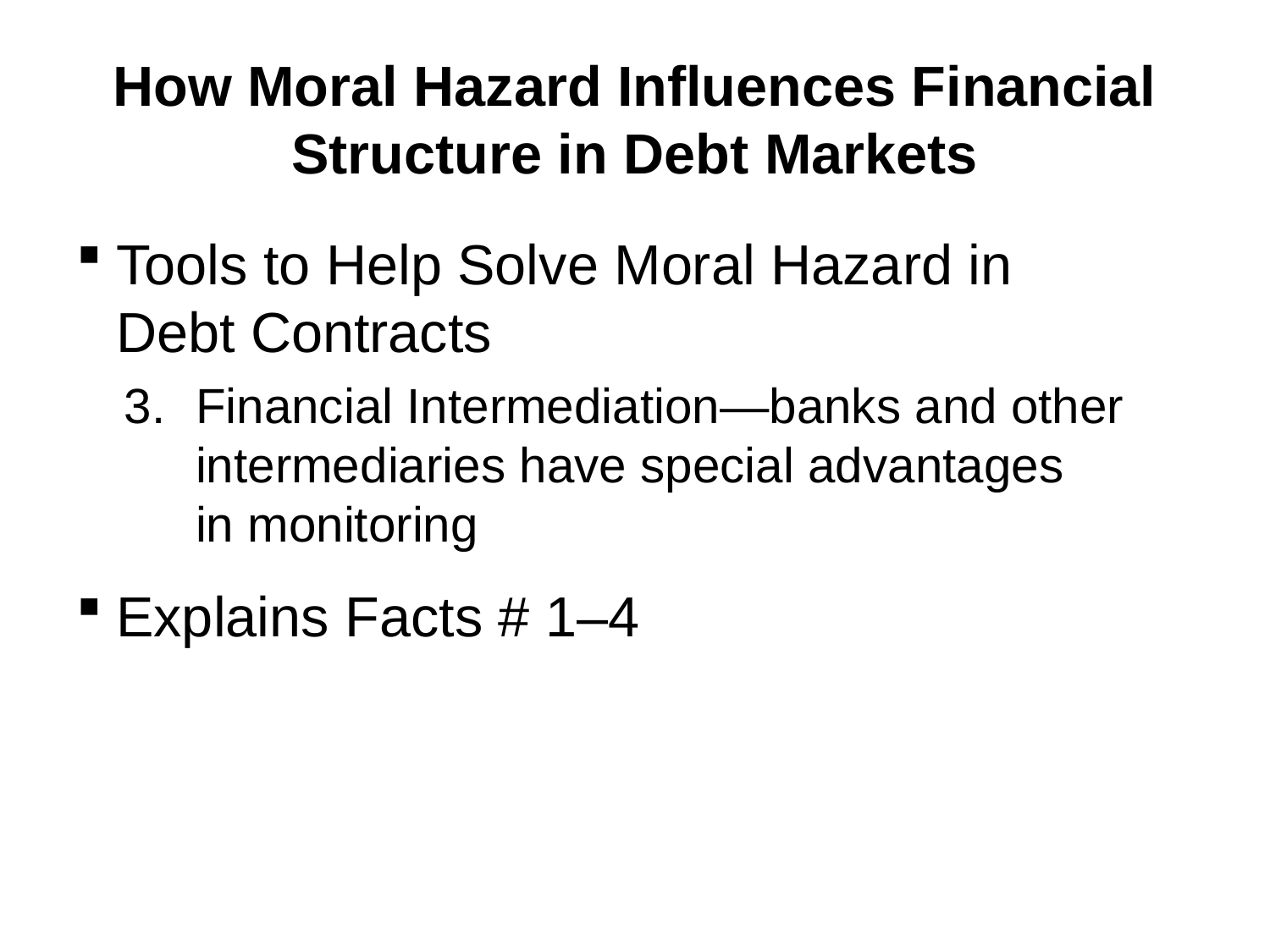

# How Moral Hazard Influences Financial Structure in Debt Markets
Tools to Help Solve Moral Hazard in
Debt Contracts
Financial Intermediation—banks and other intermediaries have special advantages
in monitoring
Explains Facts # 1–4